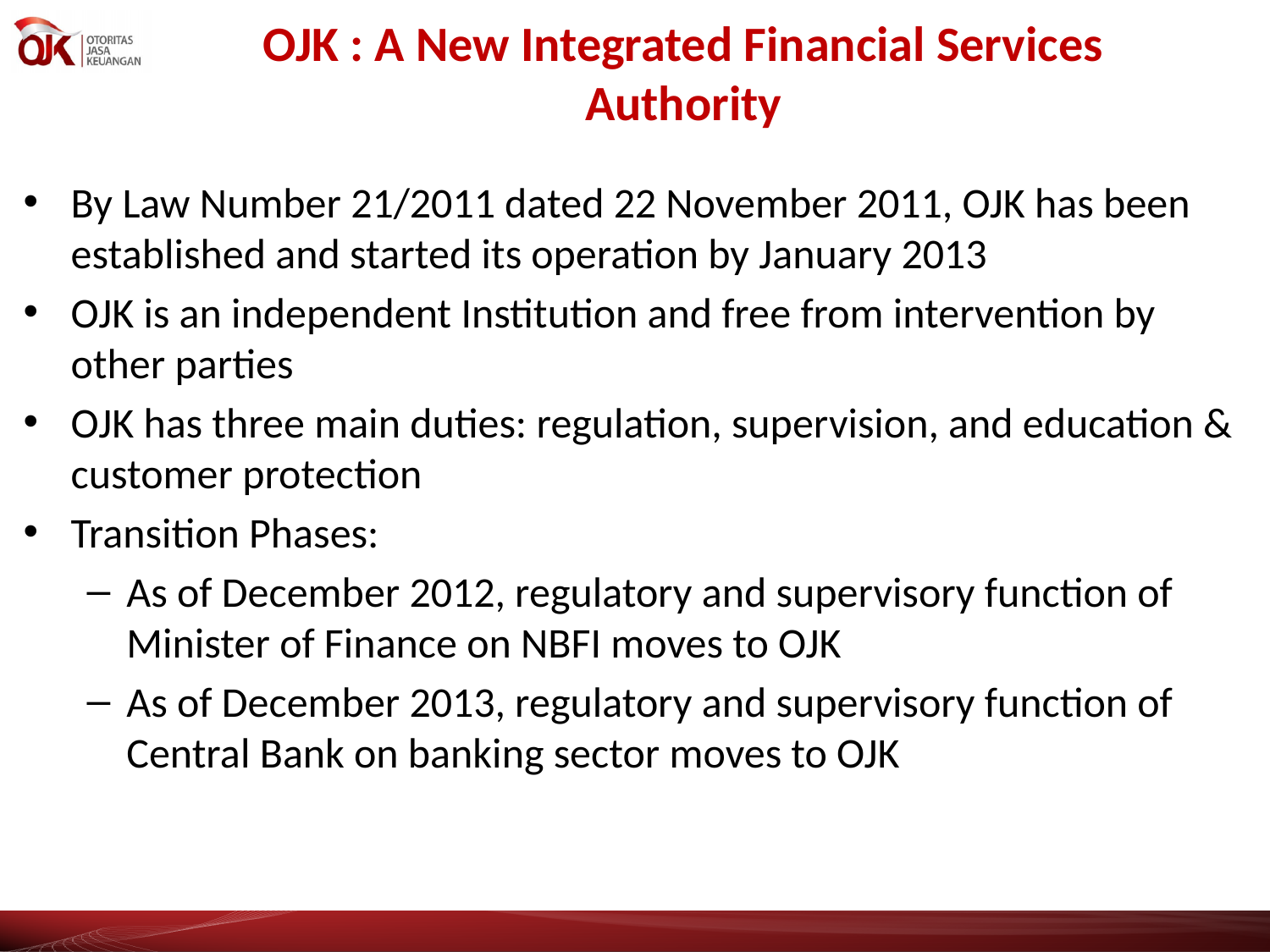

# OJK : A New Integrated Financial Services Authority
By Law Number 21/2011 dated 22 November 2011, OJK has been established and started its operation by January 2013
OJK is an independent Institution and free from intervention by other parties
OJK has three main duties: regulation, supervision, and education & customer protection
Transition Phases:
As of December 2012, regulatory and supervisory function of Minister of Finance on NBFI moves to OJK
As of December 2013, regulatory and supervisory function of Central Bank on banking sector moves to OJK